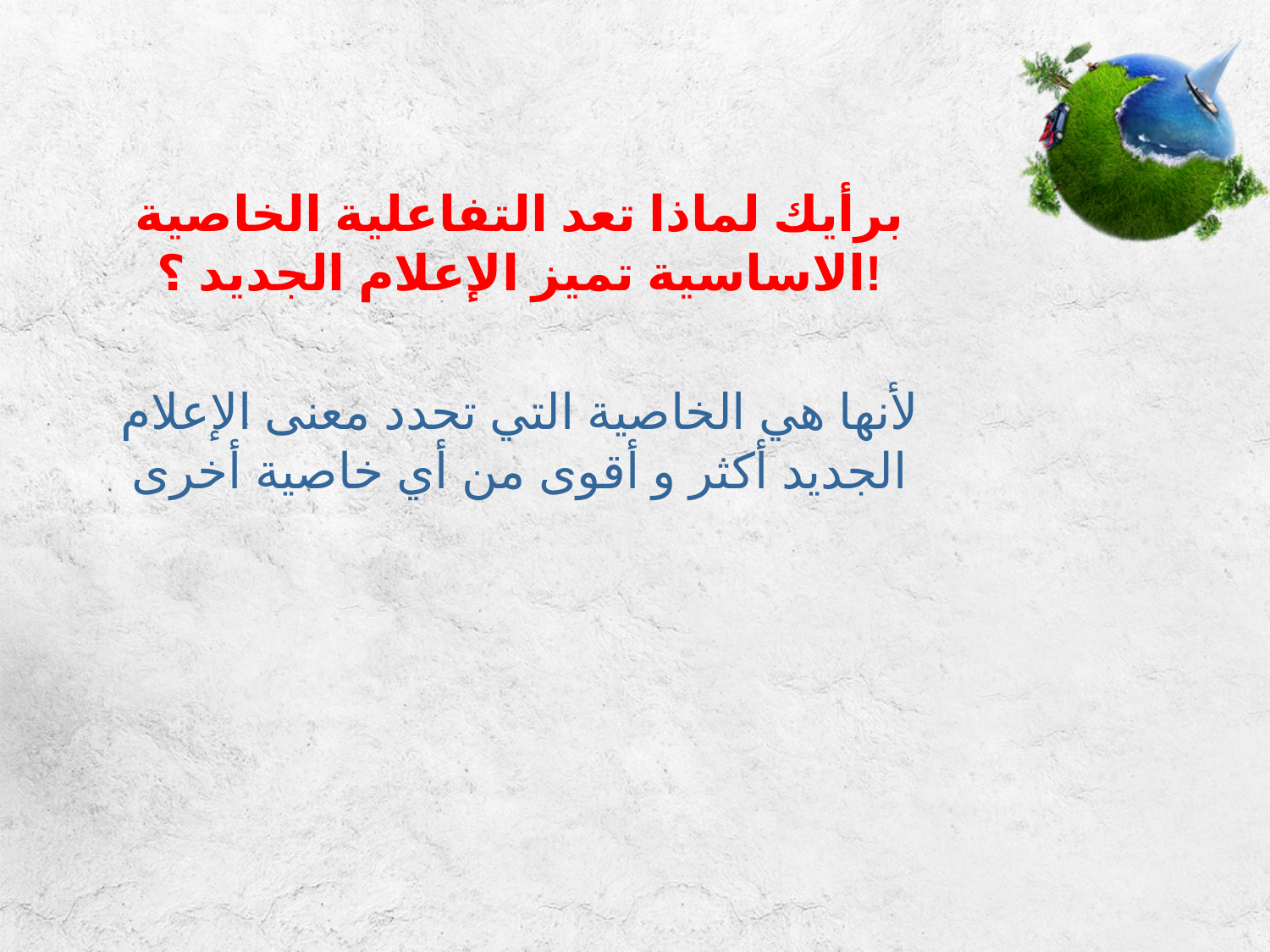

#
برأيك لماذا تعد التفاعلية الخاصية الاساسية تميز الإعلام الجديد ؟!

لأنها هي الخاصية التي تحدد معنى الإعلام الجديد أكثر و أقوى من أي خاصية أخرى